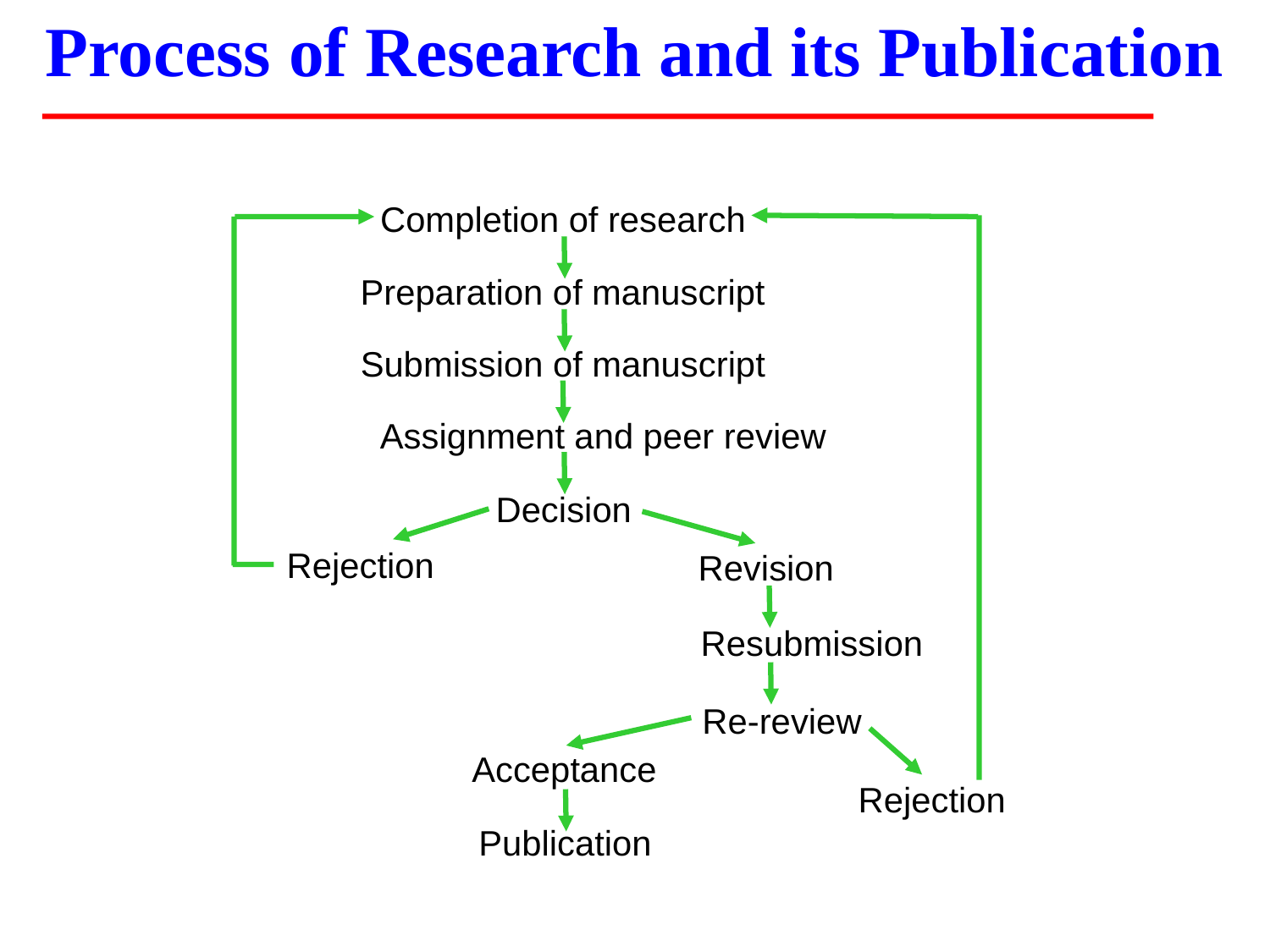

Process of Research and its Publication

Completion of research

Preparation of manuscript

Submission of manuscript

Assignment and peer review

Decision

Rejection
Revision

Resubmission

Re-review

Acceptance
Rejection

Publication